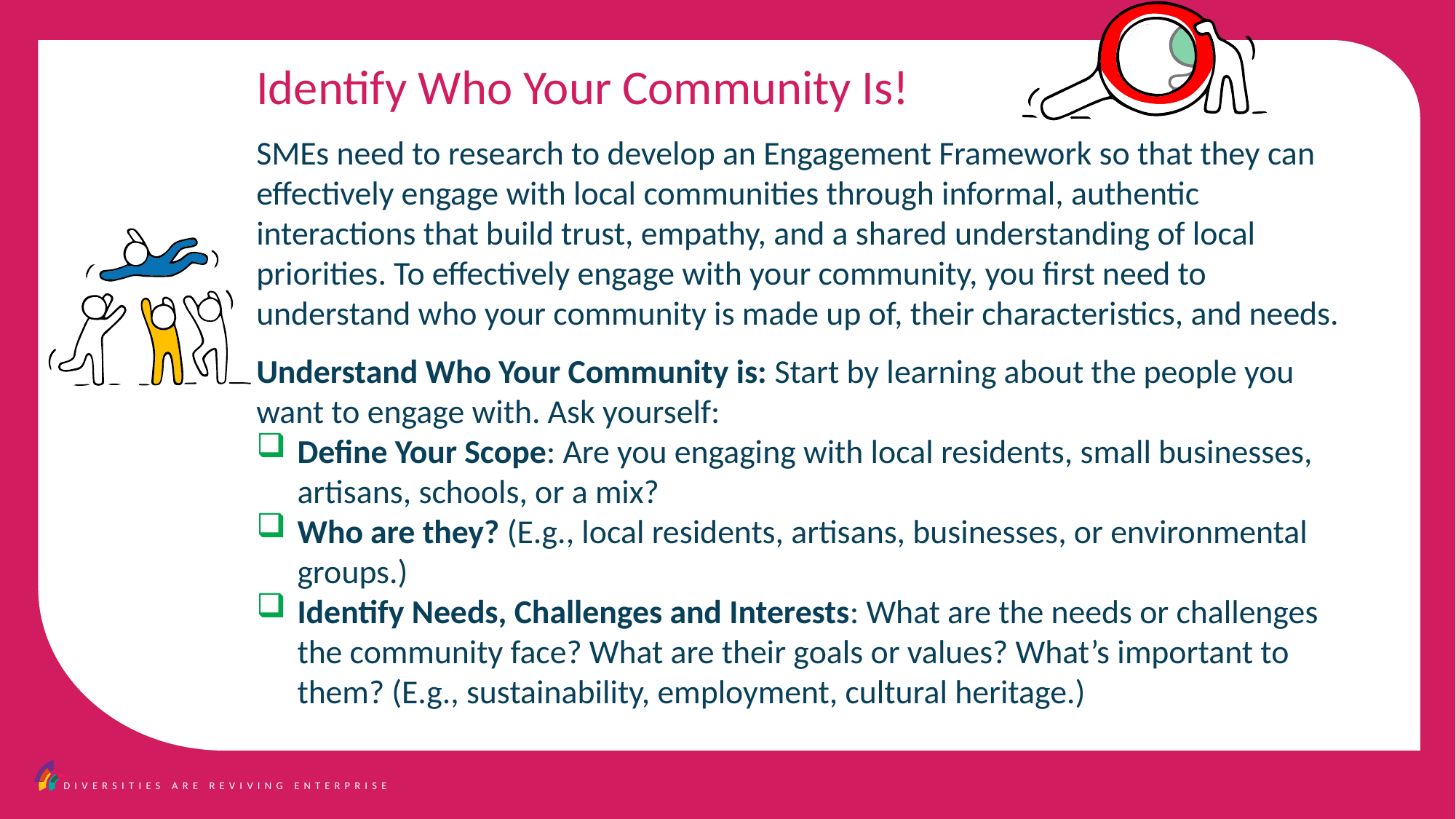

Identify Who Your Community Is!
SMEs need to research to develop an Engagement Framework so that they can effectively engage with local communities through informal, authentic interactions that build trust, empathy, and a shared understanding of local priorities. To effectively engage with your community, you first need to understand who your community is made up of, their characteristics, and needs.

Understand Who Your Community is: Start by learning about the people you want to engage with. Ask yourself:
Define Your Scope: Are you engaging with local residents, small businesses, artisans, schools, or a mix?
Who are they? (E.g., local residents, artisans, businesses, or environmental groups.)
Identify Needs, Challenges and Interests: What are the needs or challenges the community face? What are their goals or values? What’s important to them? (E.g., sustainability, employment, cultural heritage.)